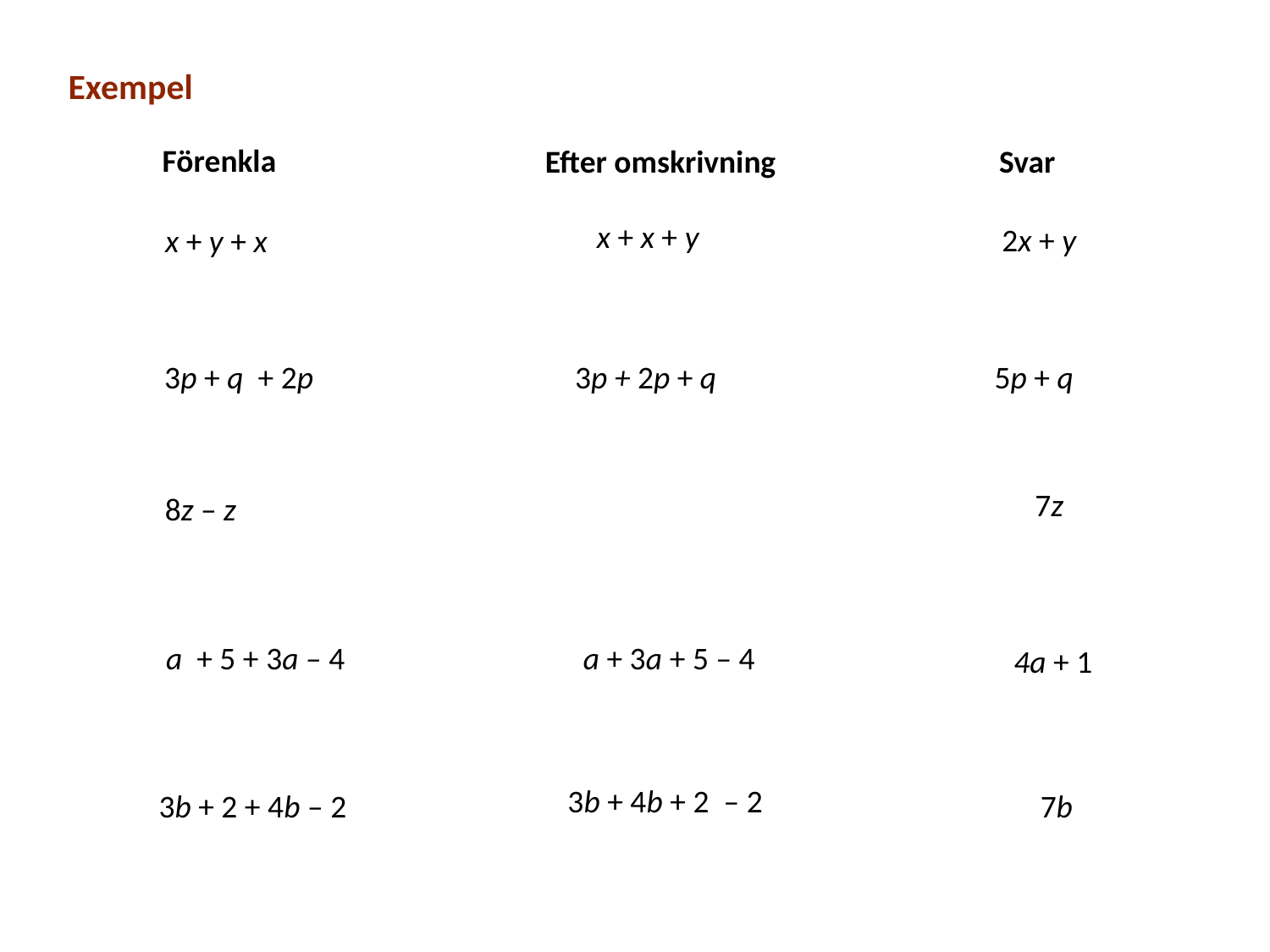

Exempel
Förenkla
Efter omskrivning
Svar
x + x + y
 2x + y
x + y + x
3p + q  + 2p
3p + 2p + q
5p + q
7z
8z – z
a  + 5 + 3a – 4
a + 3a + 5 – 4
4a + 1
3b + 4b + 2  – 2
3b + 2 + 4b – 2
7b